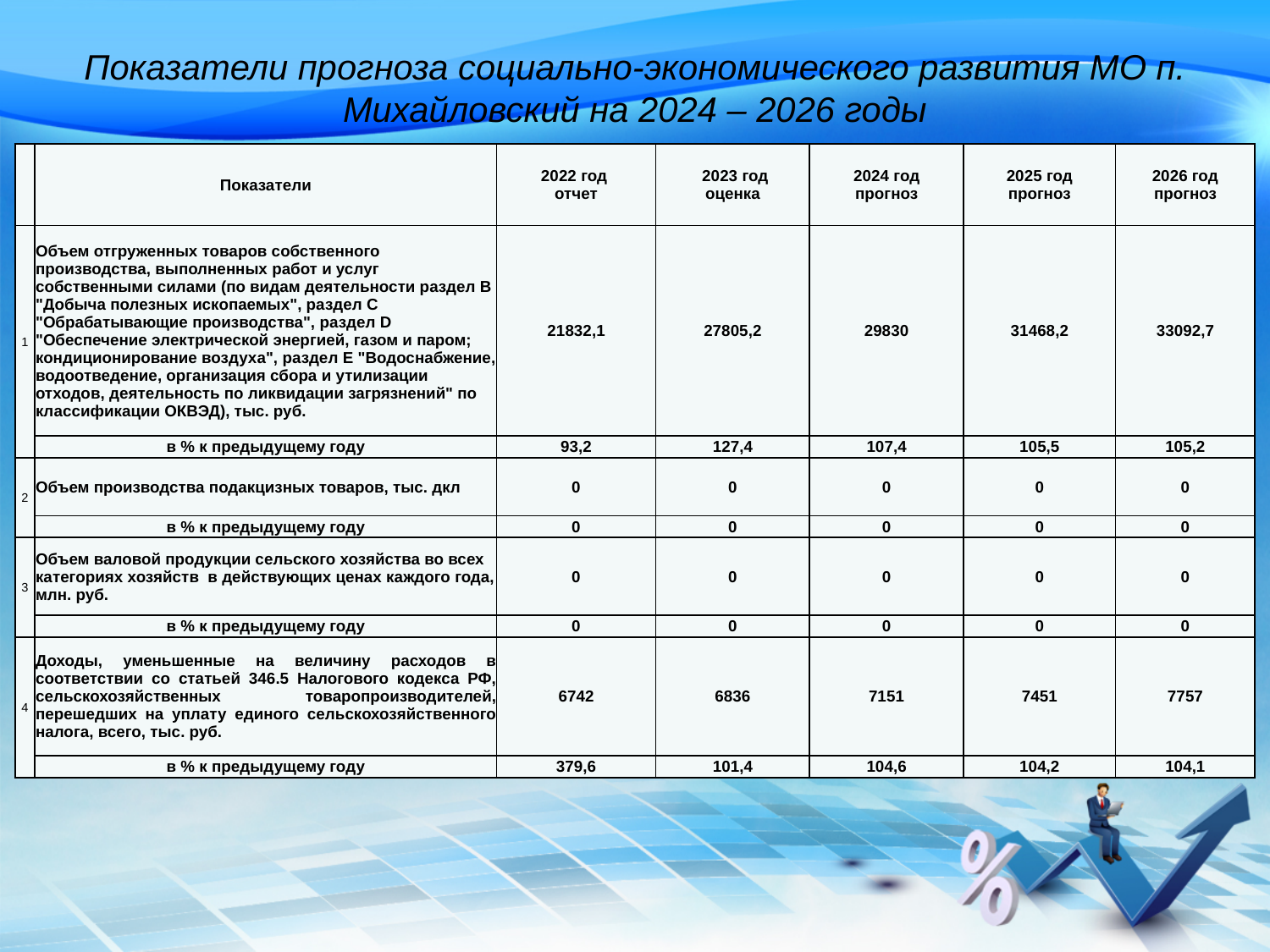

# Показатели прогноза социально-экономического развития МО п. Михайловский на 2024 – 2026 годы
|  | Показатели | 2022 год отчет | 2023 год оценка | 2024 год прогноз | 2025 год прогноз | 2026 год прогноз |
| --- | --- | --- | --- | --- | --- | --- |
| 1 | Объем отгруженных товаров собственного производства, выполненных работ и услуг собственными силами (по видам деятельности раздел B "Добыча полезных ископаемых", раздел C "Обрабатывающие производства", раздел D "Обеспечение электрической энергией, газом и паром; кондиционирование воздуха", раздел E "Водоснабжение, водоотведение, организация сбора и утилизации отходов, деятельность по ликвидации загрязнений" по классификации ОКВЭД), тыс. руб. | 21832,1 | 27805,2 | 29830 | 31468,2 | 33092,7 |
|  | в % к предыдущему году | 93,2 | 127,4 | 107,4 | 105,5 | 105,2 |
| 2 | Объем производства подакцизных товаров, тыс. дкл | 0 | 0 | 0 | 0 | 0 |
|  | в % к предыдущему году | 0 | 0 | 0 | 0 | 0 |
| 3 | Объем валовой продукции сельского хозяйства во всех категориях хозяйств в действующих ценах каждого года, млн. руб. | 0 | 0 | 0 | 0 | 0 |
|  | в % к предыдущему году | 0 | 0 | 0 | 0 | 0 |
| 4 | Доходы, уменьшенные на величину расходов в соответствии со статьей 346.5 Налогового кодекса РФ, сельскохозяйственных товаропроизводителей, перешедших на уплату единого сельскохозяйственного налога, всего, тыс. руб. | 6742 | 6836 | 7151 | 7451 | 7757 |
|  | в % к предыдущему году | 379,6 | 101,4 | 104,6 | 104,2 | 104,1 |